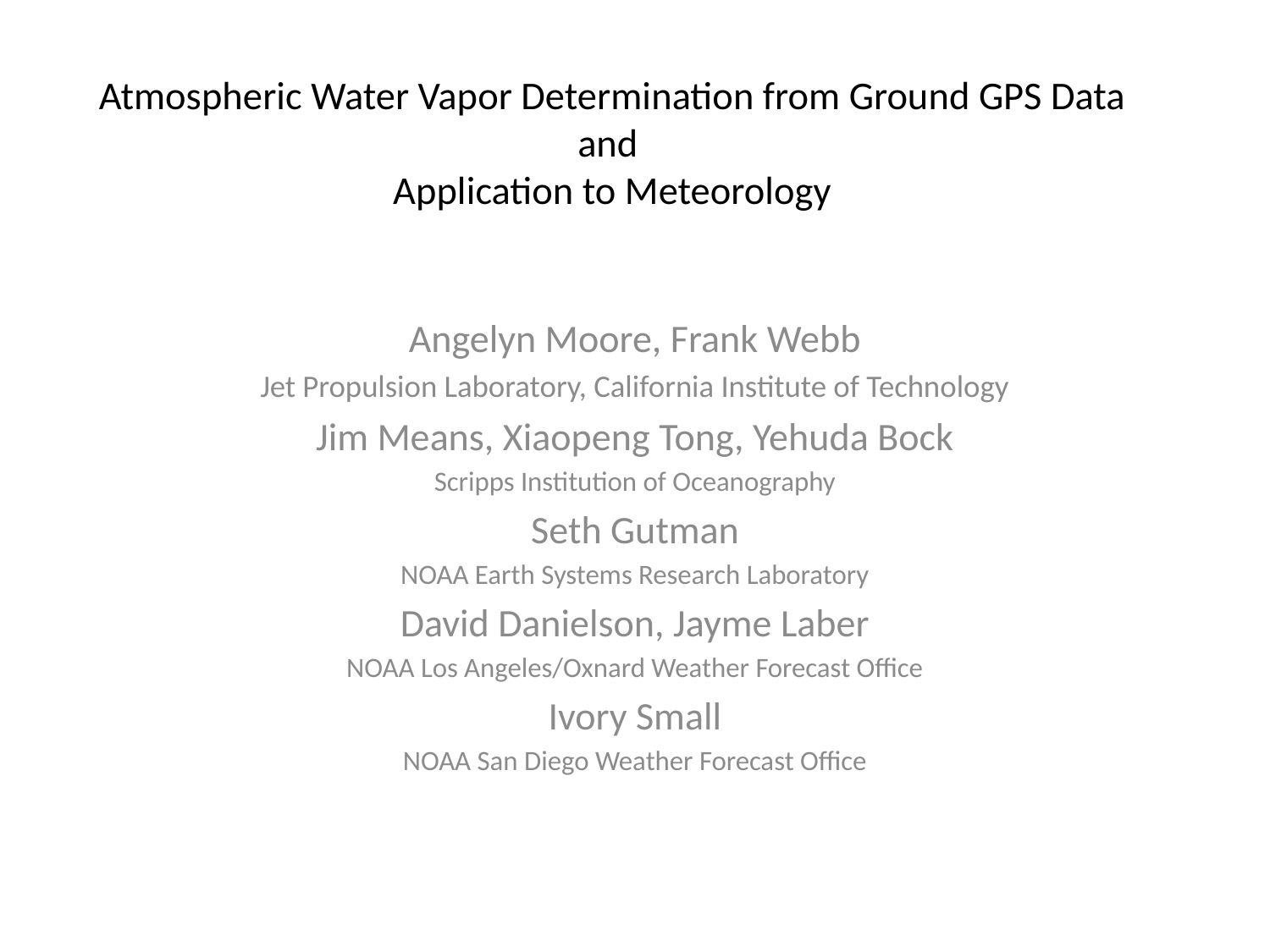

# Atmospheric Water Vapor Determination from Ground GPS Data and Application to Meteorology
Angelyn Moore, Frank Webb
Jet Propulsion Laboratory, California Institute of Technology
Jim Means, Xiaopeng Tong, Yehuda Bock
Scripps Institution of Oceanography
Seth Gutman
NOAA Earth Systems Research Laboratory
David Danielson, Jayme Laber
NOAA Los Angeles/Oxnard Weather Forecast Office
Ivory Small
NOAA San Diego Weather Forecast Office